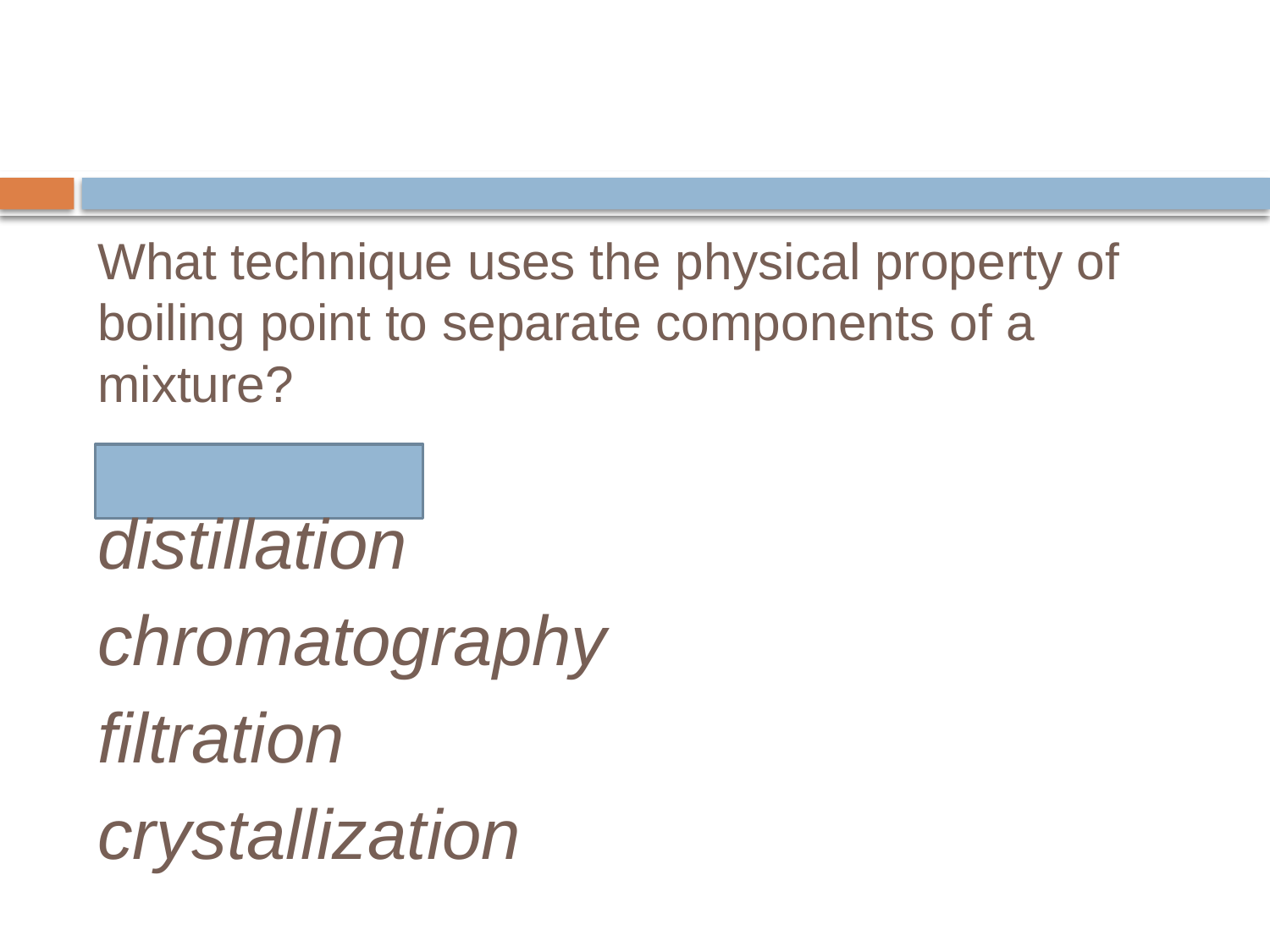

#
What technique uses the physical property of boiling point to separate components of a mixture?

distillation
chromatography
filtration
crystallization